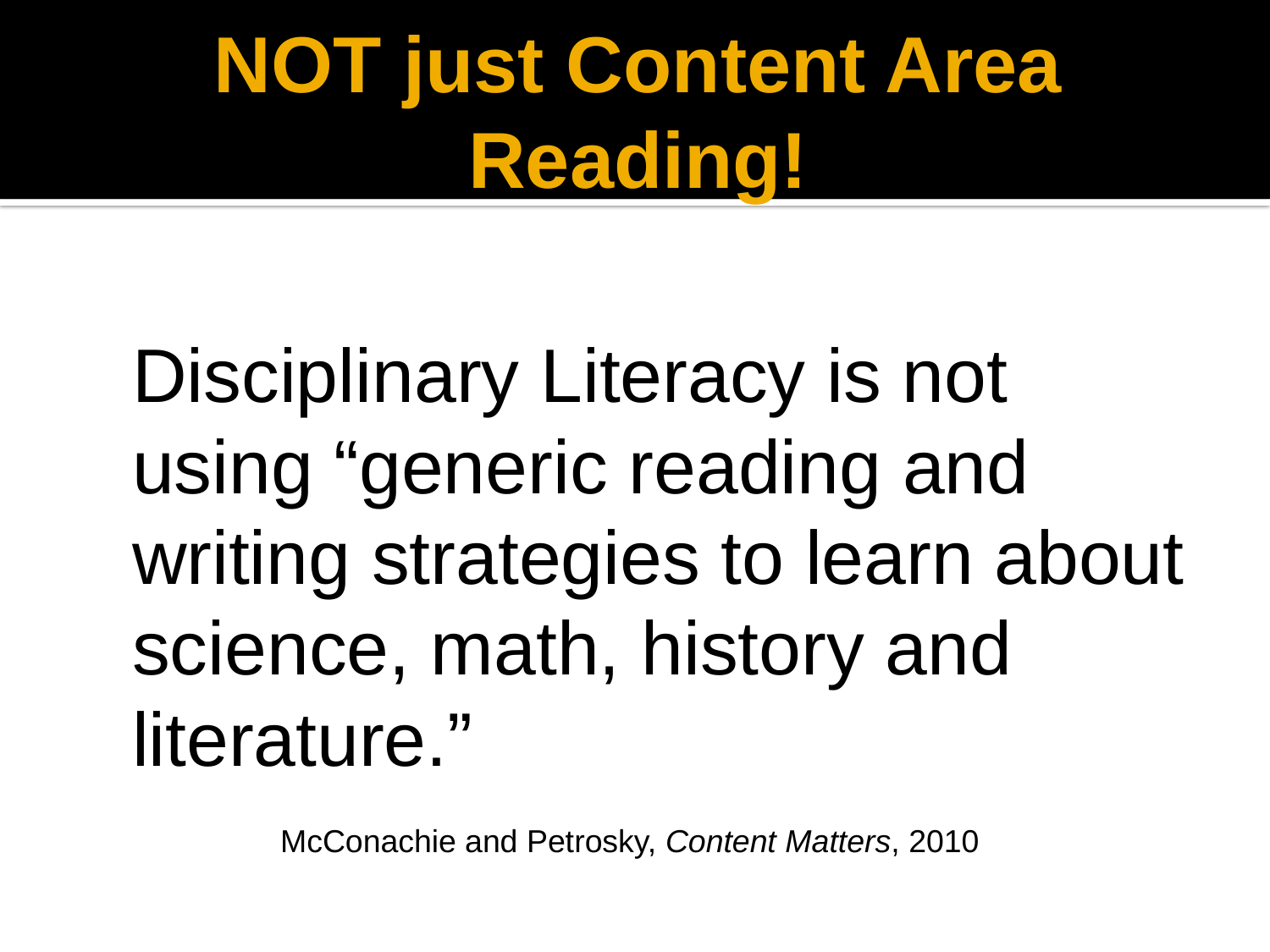

# NOT just Content Area Reading!

Disciplinary Literacy is not using “generic reading and writing strategies to learn about science, math, history and literature.”

McConachie and Petrosky, Content Matters, 2010